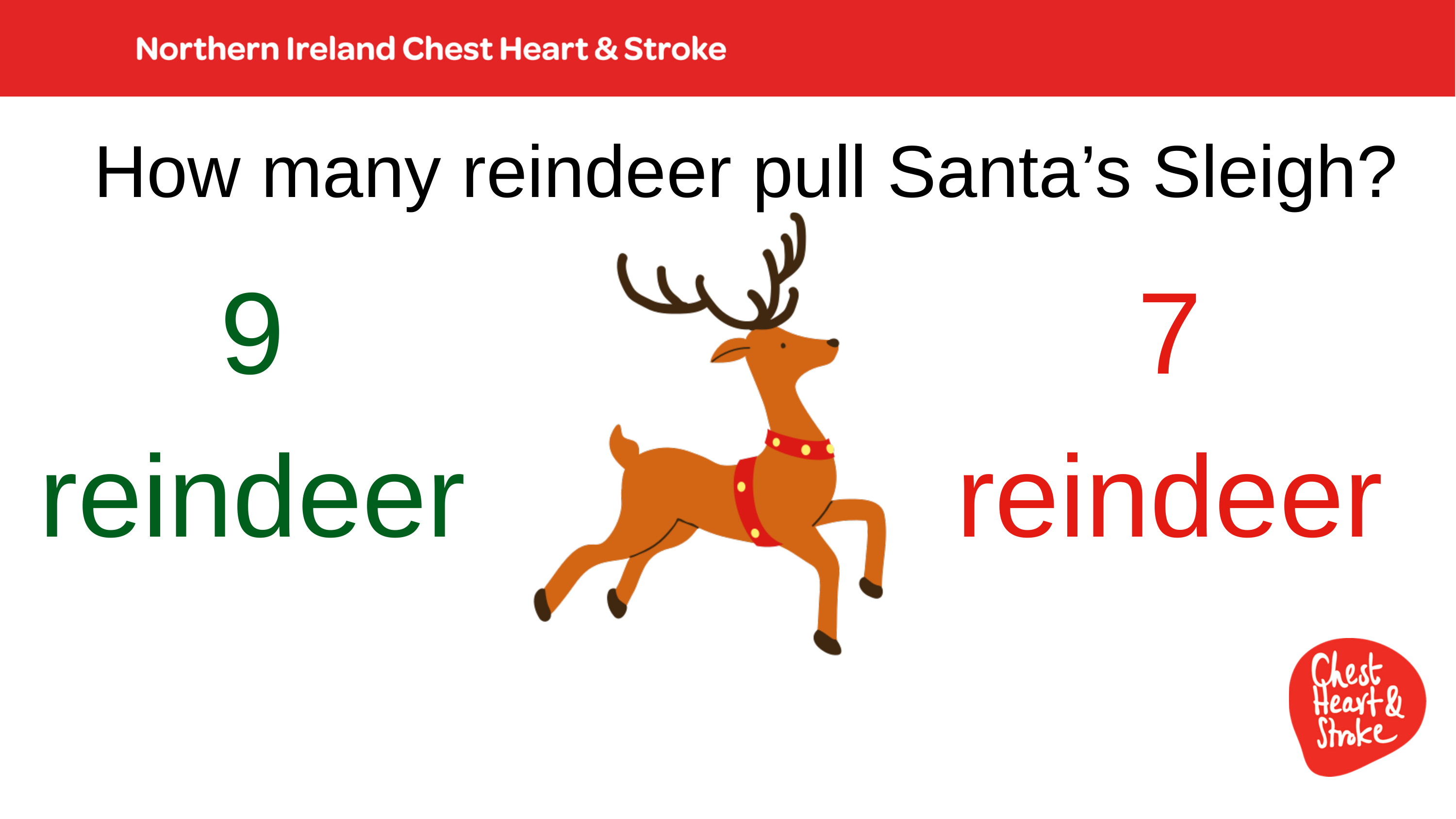

How many reindeer pull Santa’s Sleigh?

9 reindeer
7 reindeer